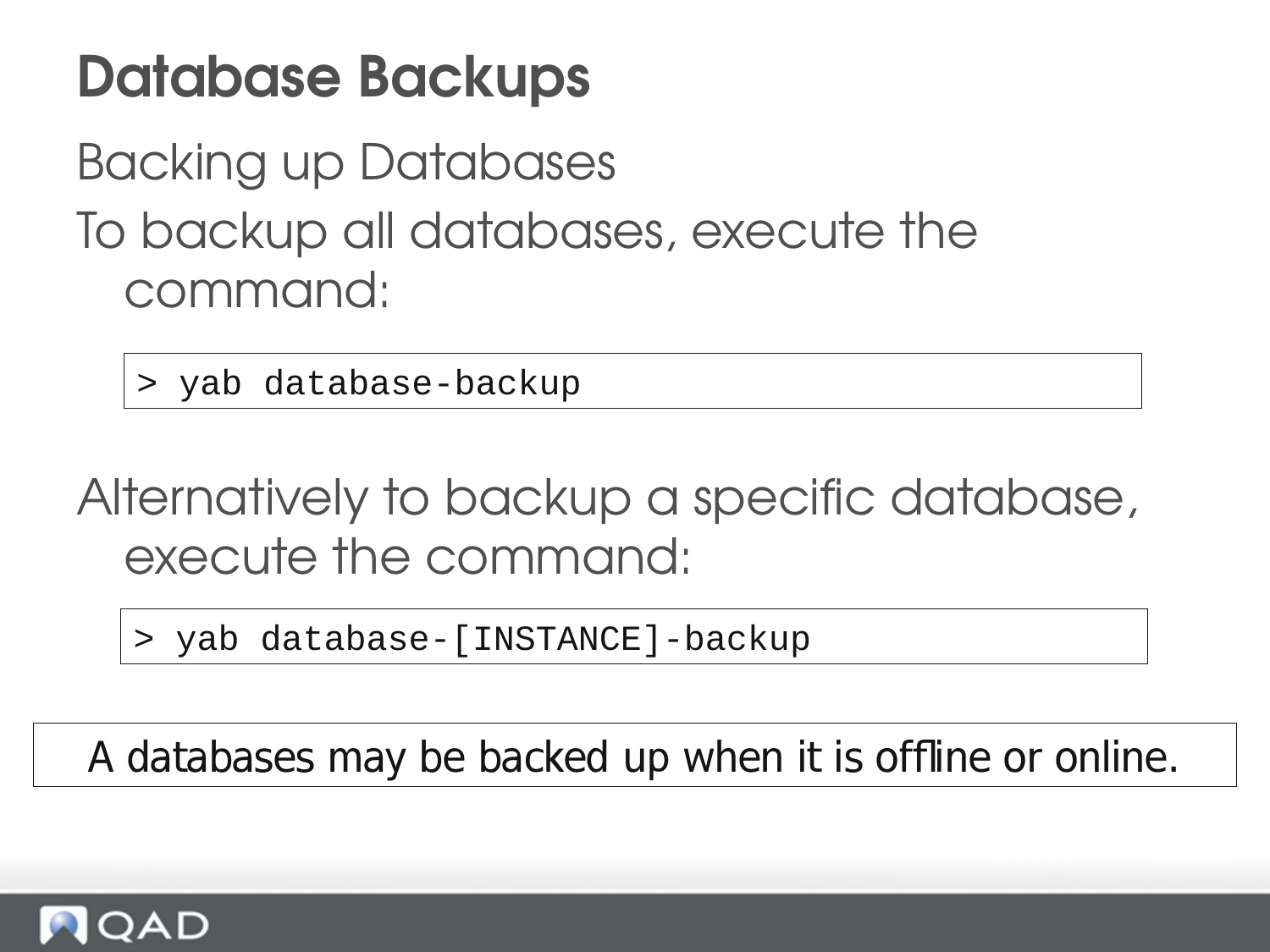

# Database Backups
Backing up Databases
To backup all databases, execute the command:

Alternatively to backup a specific database, execute the command:
> yab database-backup
> yab database-[INSTANCE]-backup
A databases may be backed up when it is offline or online.